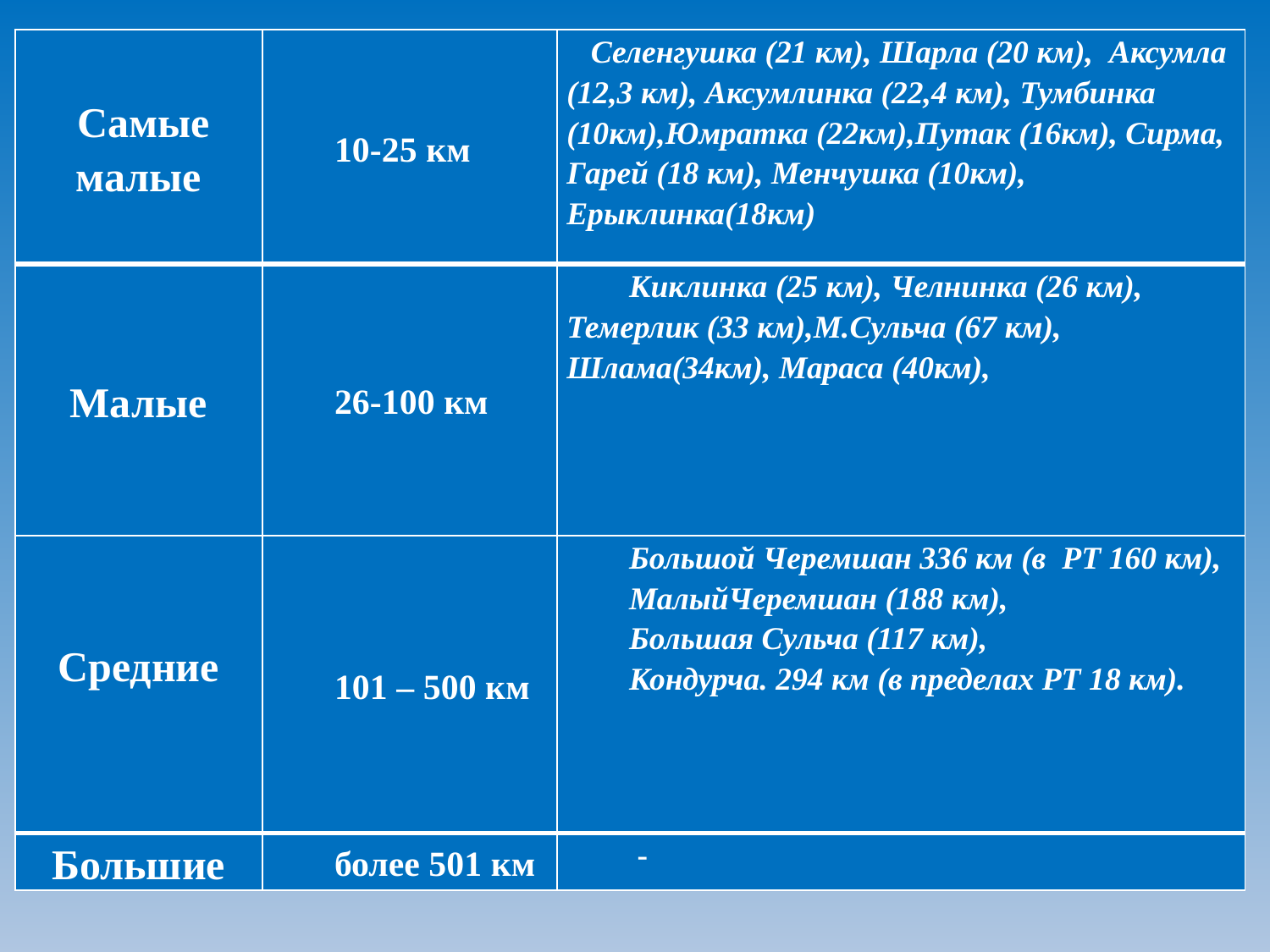

| Самые малые | 10-25 км | Селенгушка (21 км), Шарла (20 км), Аксумла (12,3 км), Аксумлинка (22,4 км), Тумбинка (10км),Юмратка (22км),Путак (16км), Сирма, Гарей (18 км), Менчушка (10км), Ерыклинка(18км) |
| --- | --- | --- |
| Малые | 26-100 км | Киклинка (25 км), Челнинка (26 км), Темерлик (33 км),М.Сульча (67 км), Шлама(34км), Мараса (40км), |
| Средние | 101 – 500 км | Большой Черемшан 336 км (в РТ 160 км), МалыйЧеремшан (188 км), Большая Сульча (117 км), Кондурча. 294 км (в пределах РТ 18 км). |
| Большие | более 501 км | - |